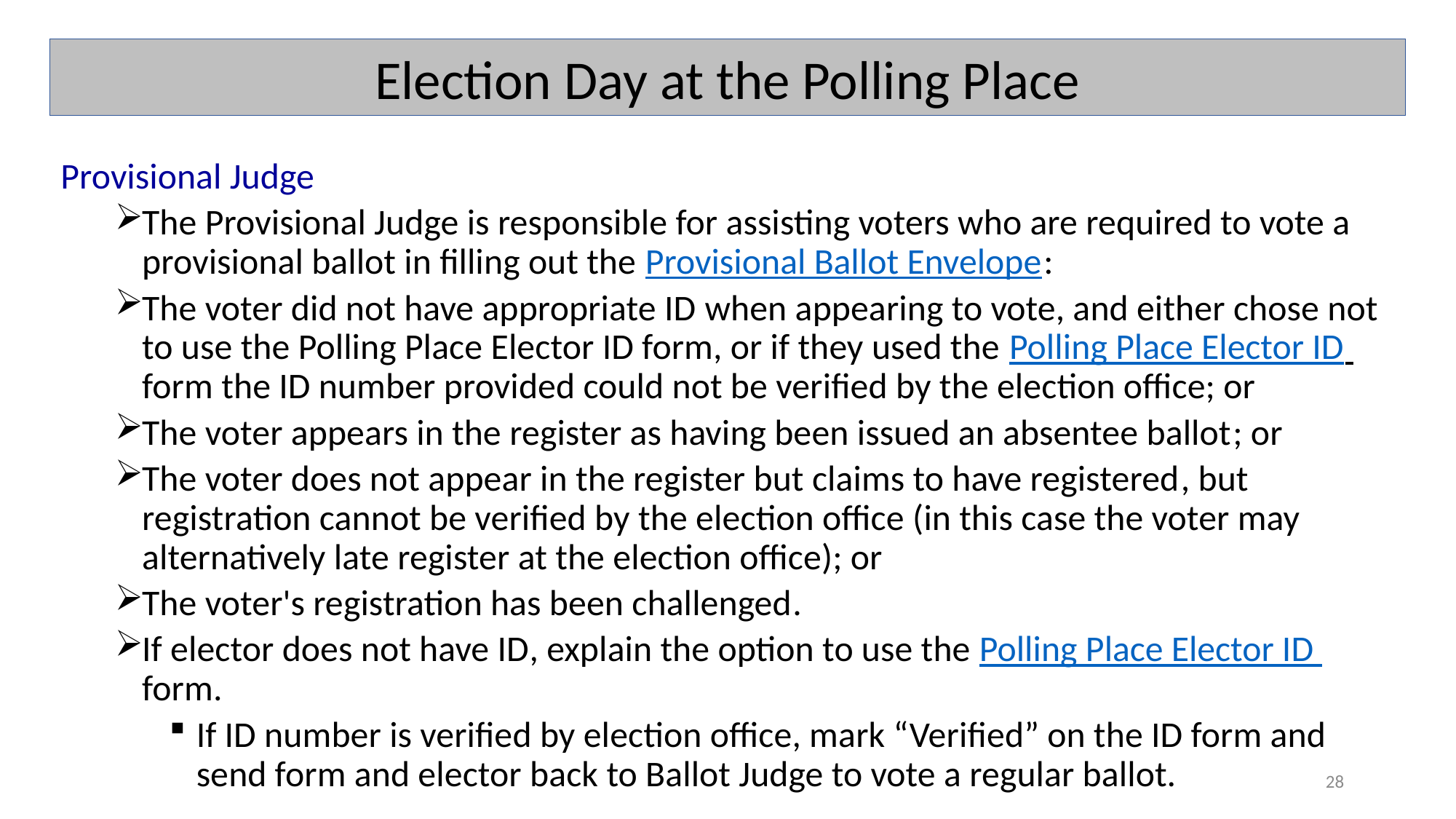

Election Day at the Polling Place
Provisional Judge
The Provisional Judge is responsible for assisting voters who are required to vote a provisional ballot in filling out the Provisional Ballot Envelope:
The voter did not have appropriate ID when appearing to vote, and either chose not to use the Polling Place Elector ID form, or if they used the Polling Place Elector ID form the ID number provided could not be verified by the election office; or
The voter appears in the register as having been issued an absentee ballot; or
The voter does not appear in the register but claims to have registered, but registration cannot be verified by the election office (in this case the voter may alternatively late register at the election office); or
The voter's registration has been challenged.
If elector does not have ID, explain the option to use the Polling Place Elector ID form.
If ID number is verified by election office, mark “Verified” on the ID form and send form and elector back to Ballot Judge to vote a regular ballot.
28